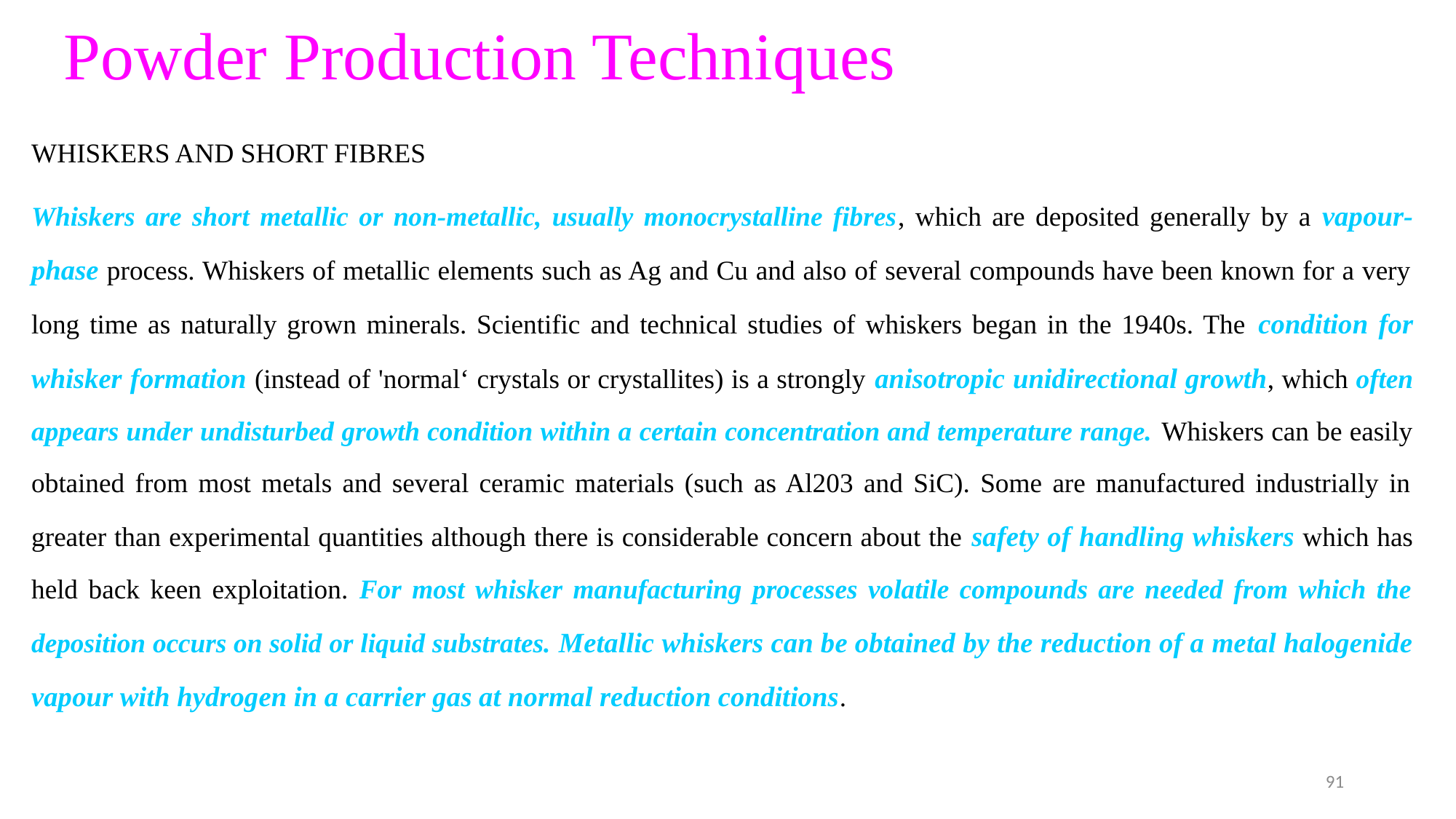

# Powder Production Techniques
WHISKERS AND SHORT FIBRES
Whiskers are short metallic or non-metallic, usually monocrystalline fibres, which are deposited generally by a vapour-phase process. Whiskers of metallic elements such as Ag and Cu and also of several compounds have been known for a very long time as naturally grown minerals. Scientific and technical studies of whiskers began in the 1940s. The condition for whisker formation (instead of 'normal‘ crystals or crystallites) is a strongly anisotropic unidirectional growth, which often appears under undisturbed growth condition within a certain concentration and temperature range. Whiskers can be easily obtained from most metals and several ceramic materials (such as Al203 and SiC). Some are manufactured industrially in greater than experimental quantities although there is considerable concern about the safety of handling whiskers which has held back keen exploitation. For most whisker manufacturing processes volatile compounds are needed from which the deposition occurs on solid or liquid substrates. Metallic whiskers can be obtained by the reduction of a metal halogenide vapour with hydrogen in a carrier gas at normal reduction conditions.
91